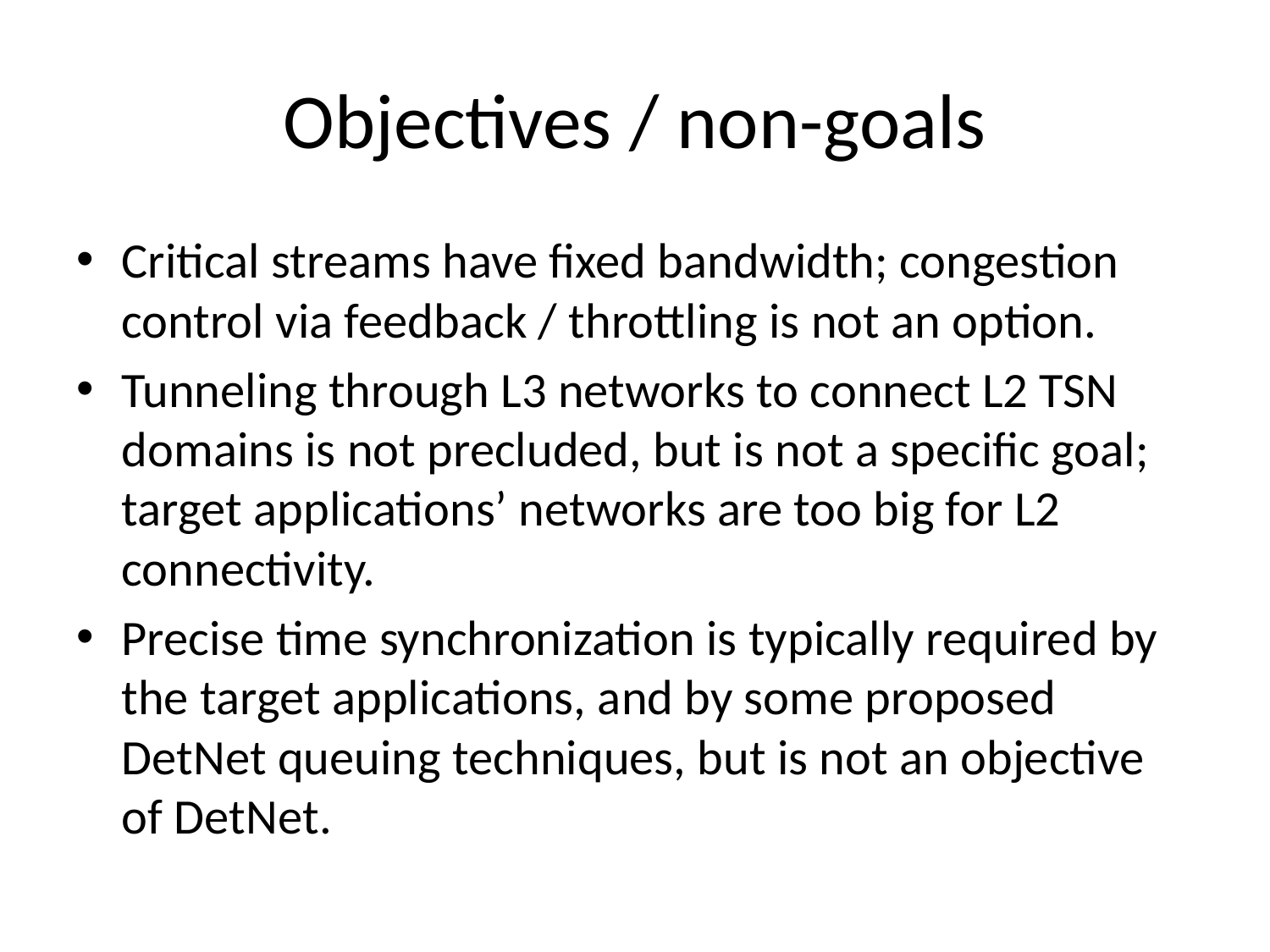

# Objectives / non-goals
Critical streams have fixed bandwidth; congestion control via feedback / throttling is not an option.
Tunneling through L3 networks to connect L2 TSN domains is not precluded, but is not a specific goal; target applications’ networks are too big for L2 connectivity.
Precise time synchronization is typically required by the target applications, and by some proposed DetNet queuing techniques, but is not an objective of DetNet.